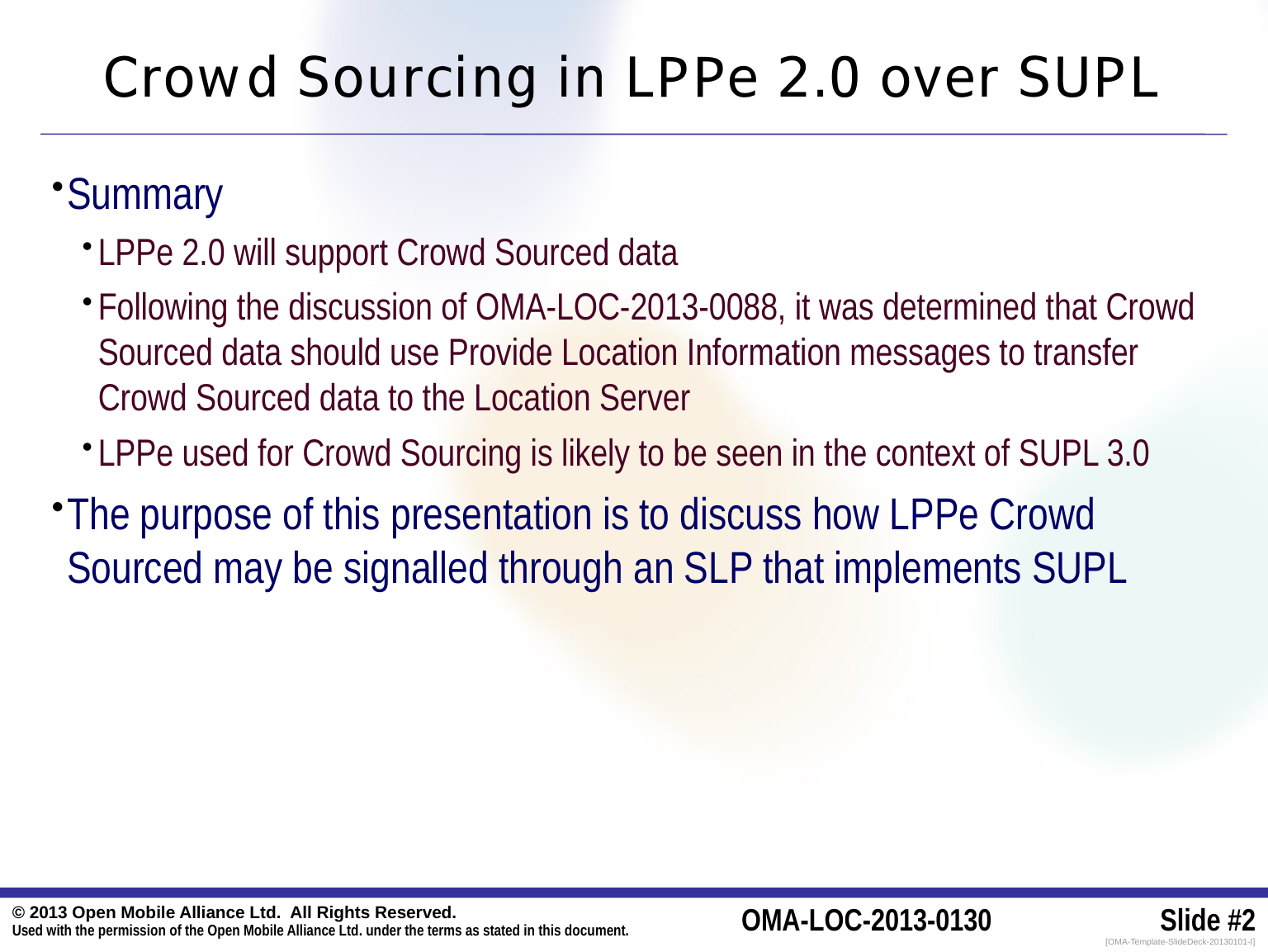

# Crowd Sourcing in LPPe 2.0 over SUPL
Summary
LPPe 2.0 will support Crowd Sourced data
Following the discussion of OMA-LOC-2013-0088, it was determined that Crowd Sourced data should use Provide Location Information messages to transfer Crowd Sourced data to the Location Server
LPPe used for Crowd Sourcing is likely to be seen in the context of SUPL 3.0
The purpose of this presentation is to discuss how LPPe Crowd Sourced may be signalled through an SLP that implements SUPL